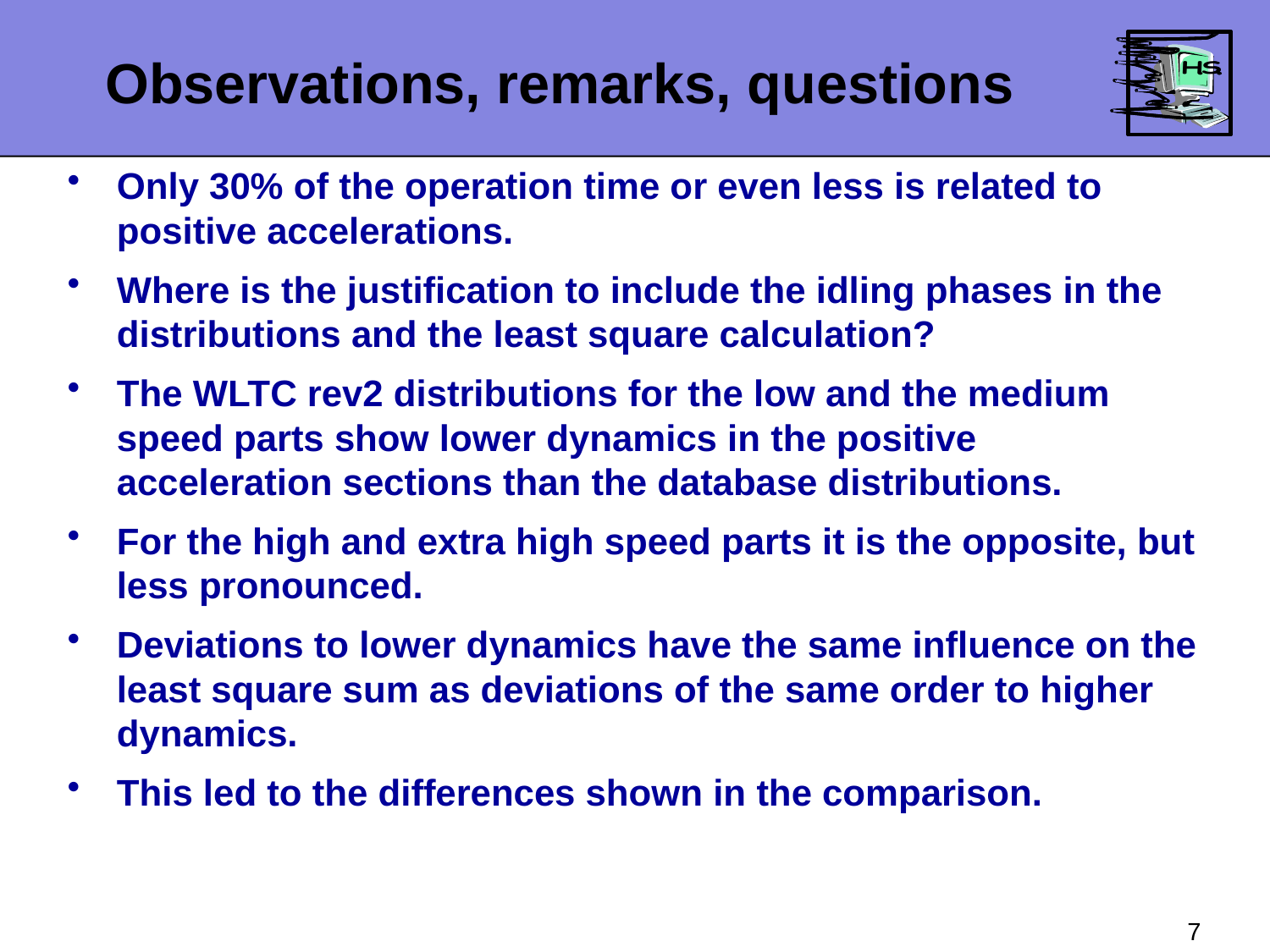

Observations, remarks, questions
Only 30% of the operation time or even less is related to positive accelerations.
Where is the justification to include the idling phases in the distributions and the least square calculation?
The WLTC rev2 distributions for the low and the medium speed parts show lower dynamics in the positive acceleration sections than the database distributions.
For the high and extra high speed parts it is the opposite, but less pronounced.
Deviations to lower dynamics have the same influence on the least square sum as deviations of the same order to higher dynamics.
This led to the differences shown in the comparison.

7